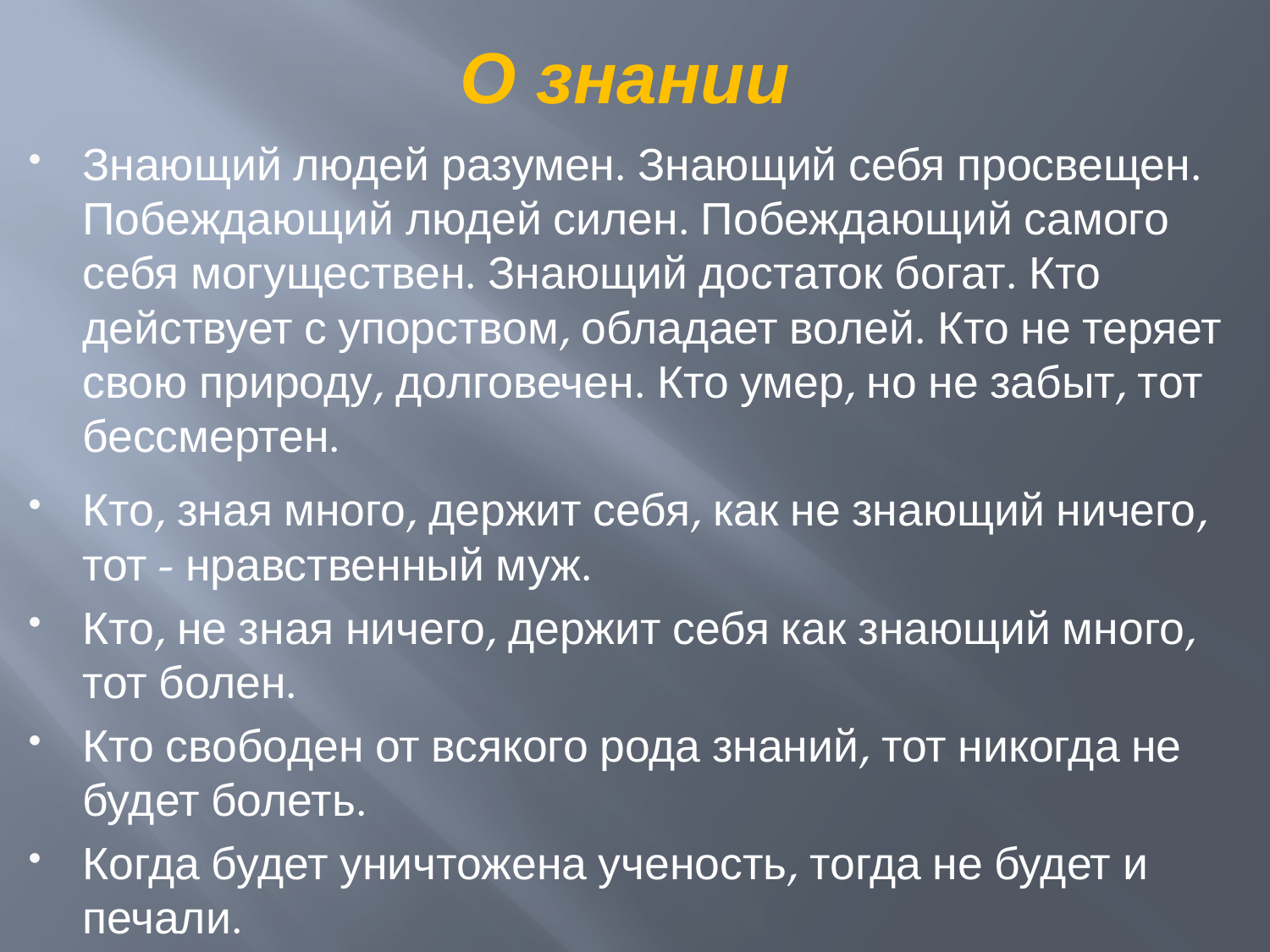

# О знании
Знающий людей разумен. Знающий себя просвещен. Побеждающий людей силен. Побеждающий самого себя могуществен. Знающий достаток богат. Кто действует с упорством, обладает волей. Кто не теряет свою природу, долговечен. Кто умер, но не забыт, тот бессмертен.
Кто, зная много, держит себя, как не знающий ничего, тот - нравственный муж.
Кто, не зная ничего, держит себя как знающий много, тот болен.
Кто свободен от всякого рода знаний, тот никогда не будет болеть.
Когда будет уничтожена ученость, тогда не будет и печали.